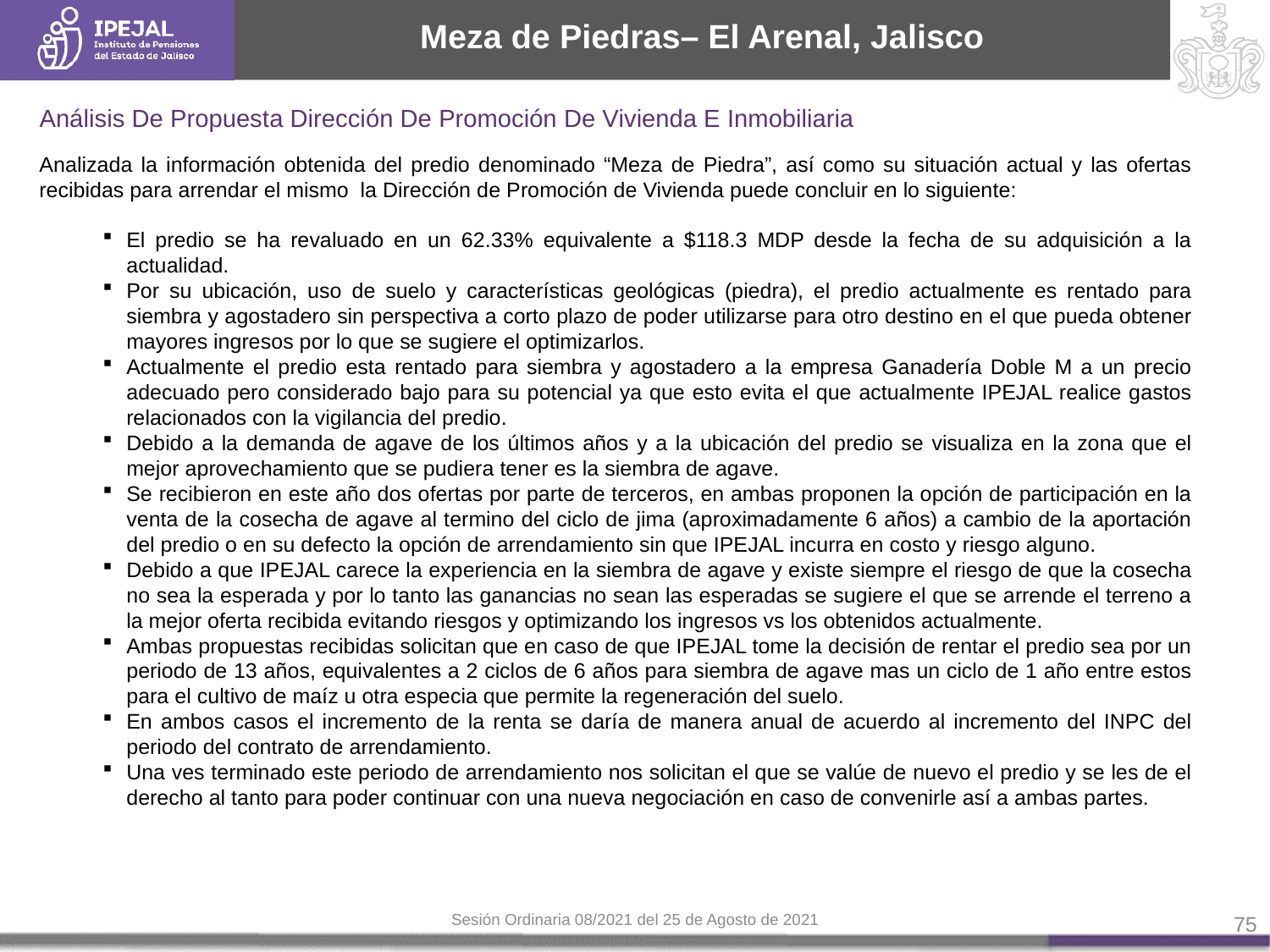

# Meza de Piedras– El Arenal, Jalisco
Análisis De Propuesta Dirección De Promoción De Vivienda E Inmobiliaria
Analizada la información obtenida del predio denominado “Meza de Piedra”, así como su situación actual y las ofertas recibidas para arrendar el mismo  la Dirección de Promoción de Vivienda puede concluir en lo siguiente:

El predio se ha revaluado en un 62.33% equivalente a $118.3 MDP desde la fecha de su adquisición a la actualidad.
Por su ubicación, uso de suelo y características geológicas (piedra), el predio actualmente es rentado para siembra y agostadero sin perspectiva a corto plazo de poder utilizarse para otro destino en el que pueda obtener mayores ingresos por lo que se sugiere el optimizarlos.
Actualmente el predio esta rentado para siembra y agostadero a la empresa Ganadería Doble M a un precio adecuado pero considerado bajo para su potencial ya que esto evita el que actualmente IPEJAL realice gastos relacionados con la vigilancia del predio.
Debido a la demanda de agave de los últimos años y a la ubicación del predio se visualiza en la zona que el mejor aprovechamiento que se pudiera tener es la siembra de agave.
Se recibieron en este año dos ofertas por parte de terceros, en ambas proponen la opción de participación en la venta de la cosecha de agave al termino del ciclo de jima (aproximadamente 6 años) a cambio de la aportación del predio o en su defecto la opción de arrendamiento sin que IPEJAL incurra en costo y riesgo alguno.
Debido a que IPEJAL carece la experiencia en la siembra de agave y existe siempre el riesgo de que la cosecha no sea la esperada y por lo tanto las ganancias no sean las esperadas se sugiere el que se arrende el terreno a la mejor oferta recibida evitando riesgos y optimizando los ingresos vs los obtenidos actualmente.
Ambas propuestas recibidas solicitan que en caso de que IPEJAL tome la decisión de rentar el predio sea por un periodo de 13 años, equivalentes a 2 ciclos de 6 años para siembra de agave mas un ciclo de 1 año entre estos para el cultivo de maíz u otra especia que permite la regeneración del suelo.
En ambos casos el incremento de la renta se daría de manera anual de acuerdo al incremento del INPC del periodo del contrato de arrendamiento.
Una ves terminado este periodo de arrendamiento nos solicitan el que se valúe de nuevo el predio y se les de el derecho al tanto para poder continuar con una nueva negociación en caso de convenirle así a ambas partes.

Sesión Ordinaria 08/2021 del 25 de Agosto de 2021
75